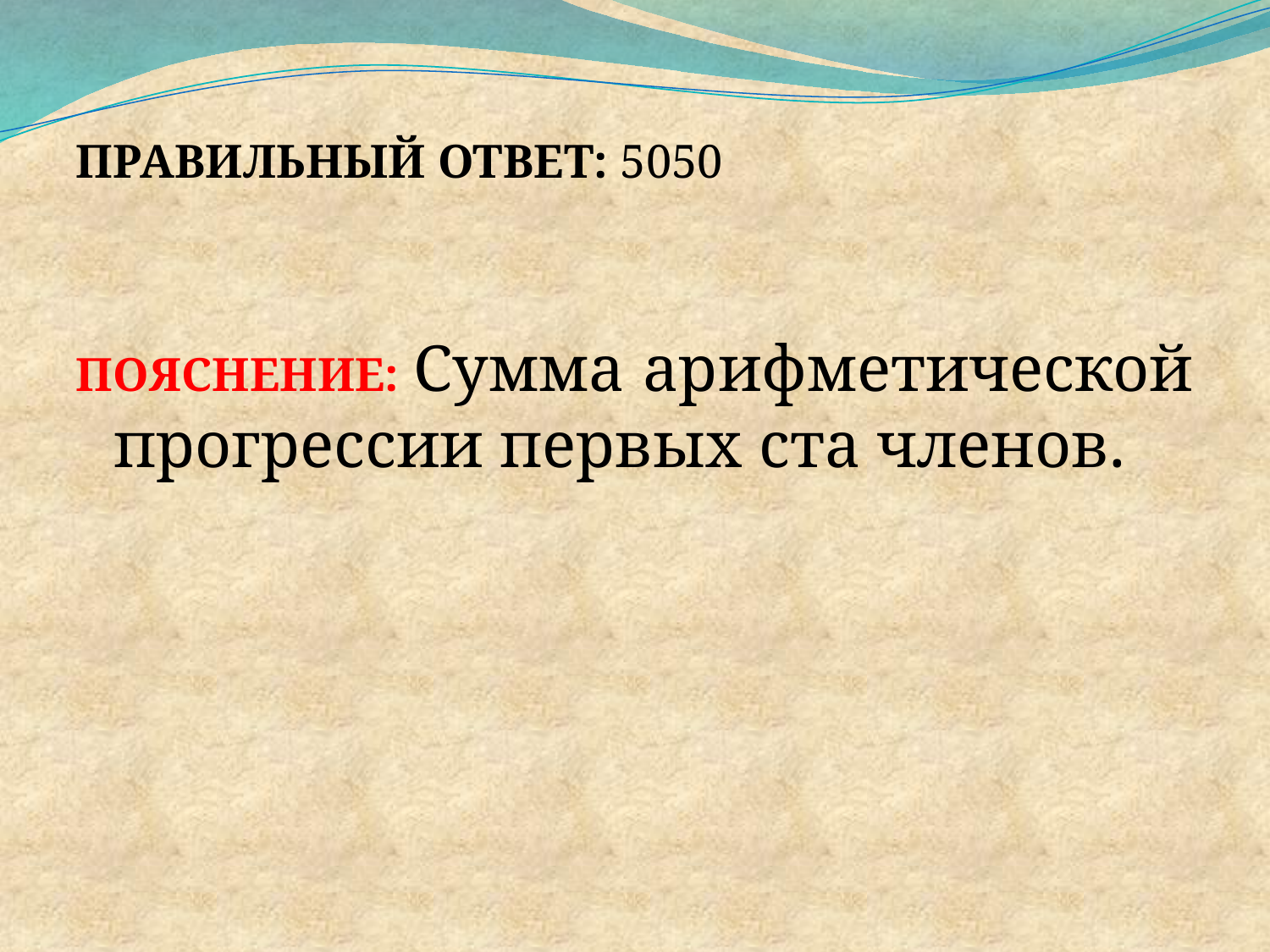

ПРАВИЛЬНЫЙ ОТВЕТ: 5050

ПОЯСНЕНИЕ: Сумма арифметической прогрессии первых ста членов.